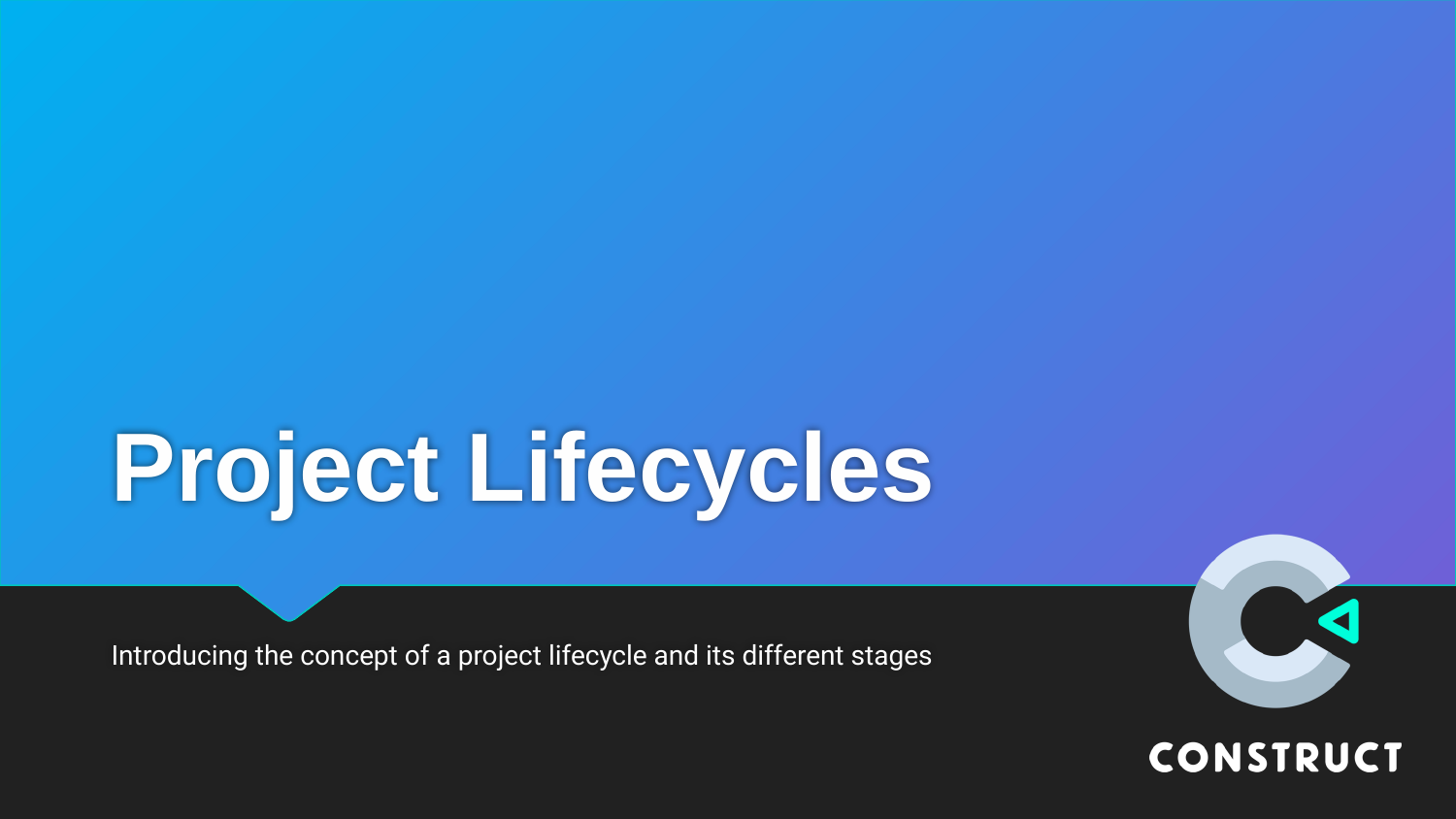

# Project Lifecycles
Introducing the concept of a project lifecycle and its different stages